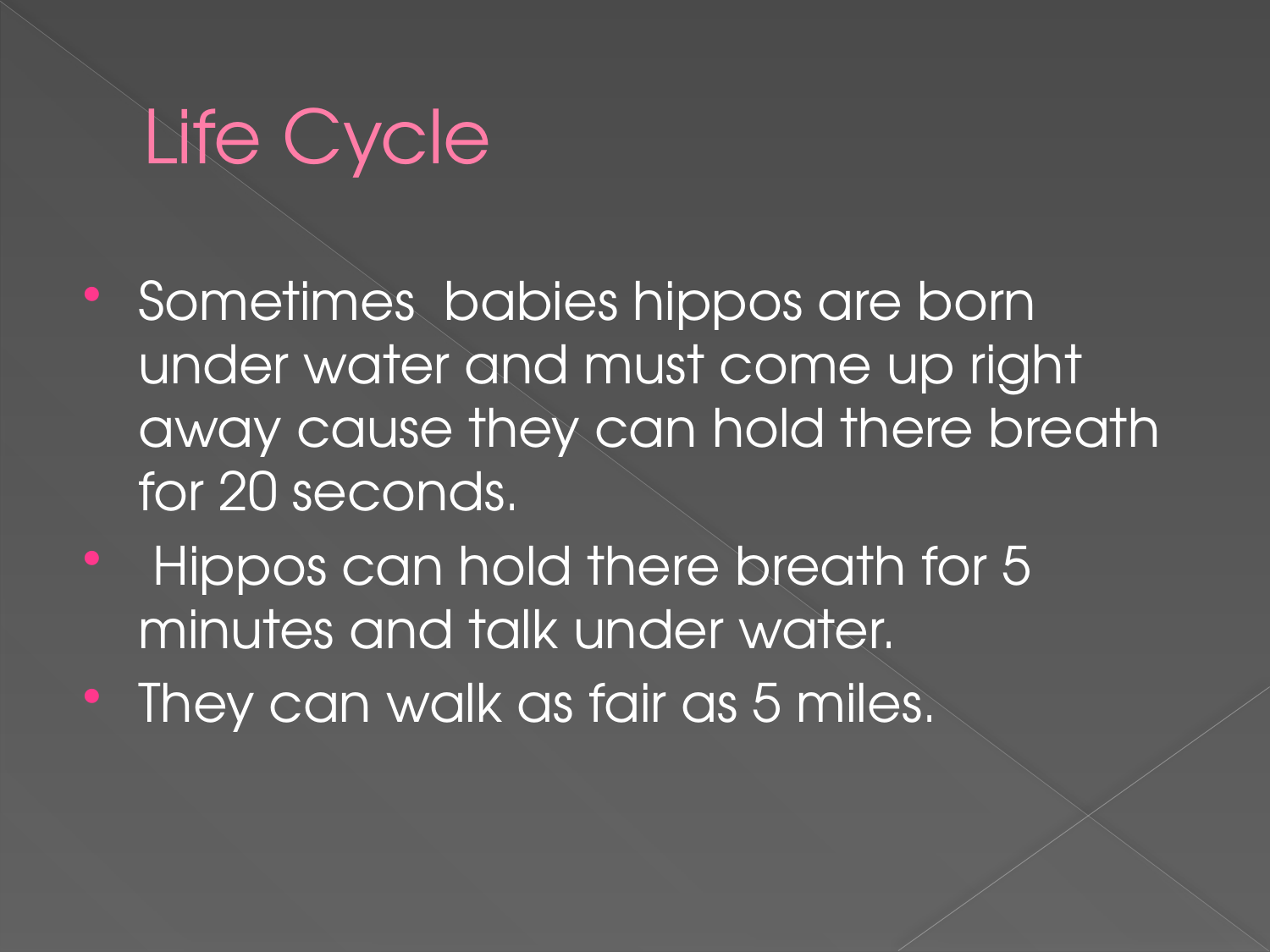

# Life Cycle
Sometimes  babies hippos are born under water and must come up right away cause they can hold there breath for 20 seconds.
 Hippos can hold there breath for 5 minutes and talk under water.
They can walk as fair as 5 miles.